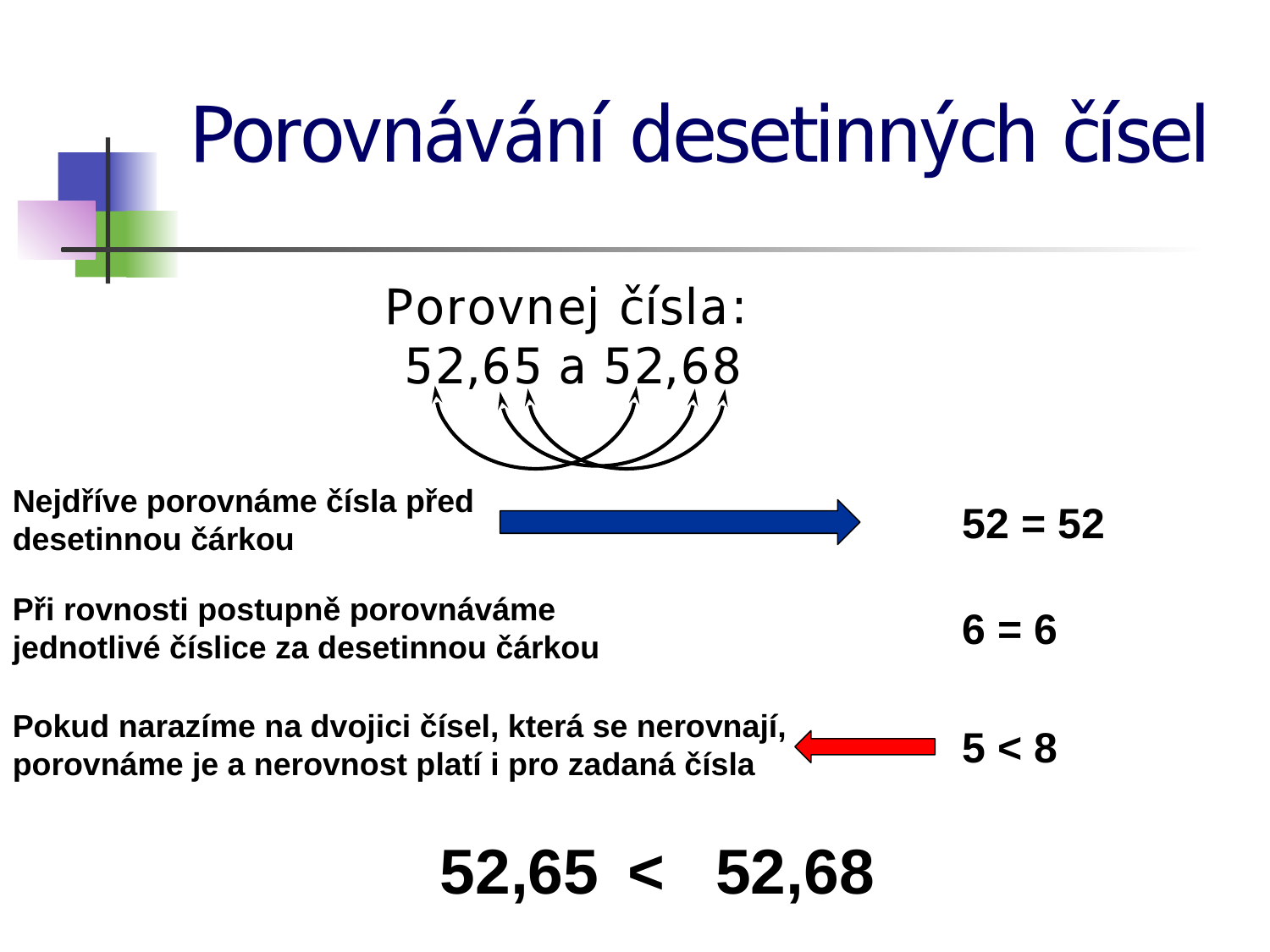

# Porovnávání desetinných čísel
Porovnej čísla:
52,65 a 52,68

Nejdříve porovnáme čísla před desetinnou čárkou
52 = 52

Při rovnosti postupně porovnáváme jednotlivé číslice za desetinnou čárkou
6 = 6
Pokud narazíme na dvojici čísel, která se nerovnají, porovnáme je a nerovnost platí i pro zadaná čísla
5 < 8

52,65
<
52,68